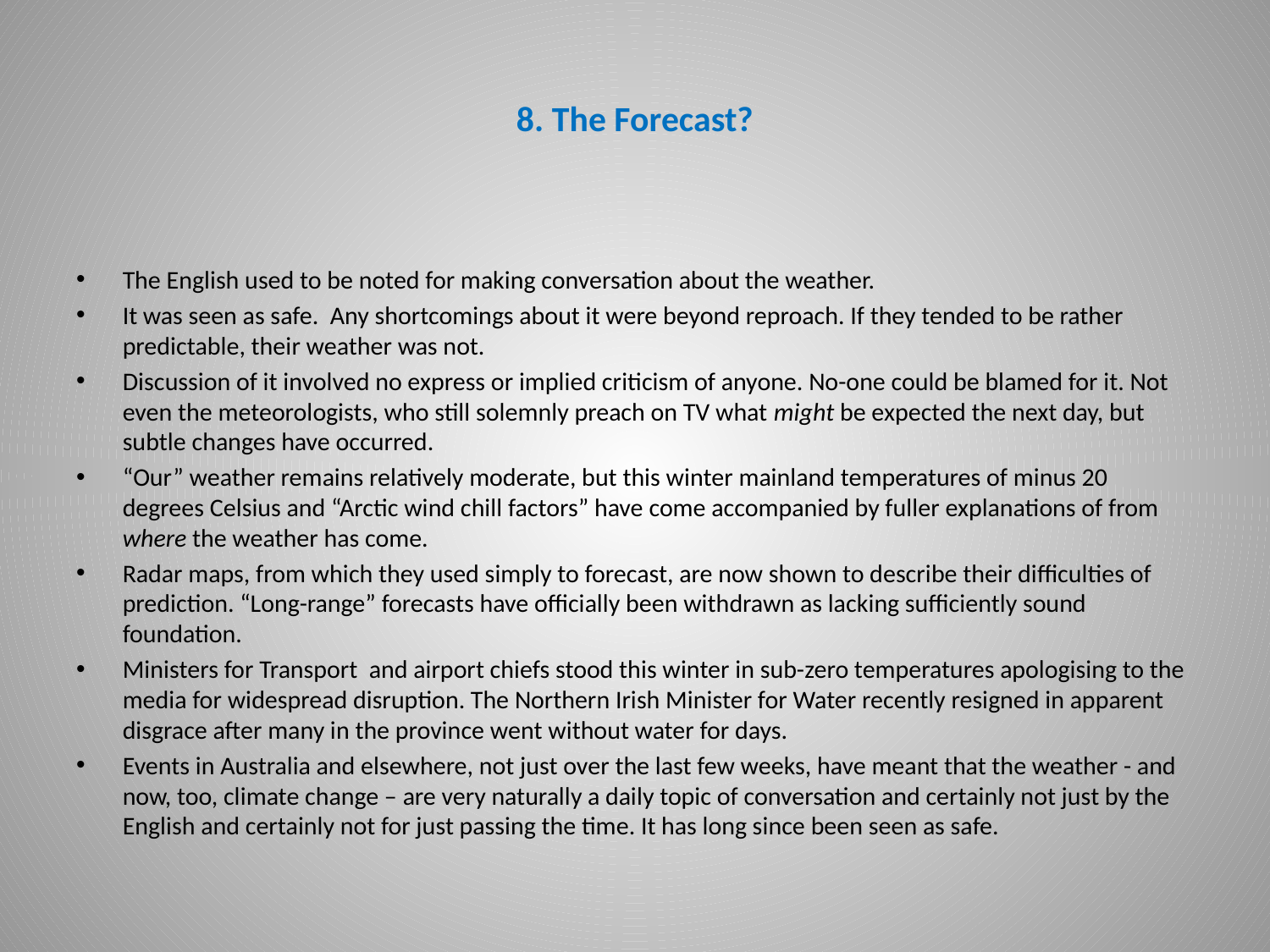

# 8. The Forecast?

The English used to be noted for making conversation about the weather.
It was seen as safe.  Any shortcomings about it were beyond reproach. If they tended to be rather predictable, their weather was not.
Discussion of it involved no express or implied criticism of anyone. No-one could be blamed for it. Not even the meteorologists, who still solemnly preach on TV what might be expected the next day, but subtle changes have occurred.
“Our” weather remains relatively moderate, but this winter mainland temperatures of minus 20 degrees Celsius and “Arctic wind chill factors” have come accompanied by fuller explanations of from where the weather has come.
Radar maps, from which they used simply to forecast, are now shown to describe their difficulties of prediction. “Long-range” forecasts have officially been withdrawn as lacking sufficiently sound foundation.
Ministers for Transport  and airport chiefs stood this winter in sub-zero temperatures apologising to the media for widespread disruption. The Northern Irish Minister for Water recently resigned in apparent disgrace after many in the province went without water for days.
Events in Australia and elsewhere, not just over the last few weeks, have meant that the weather - and now, too, climate change – are very naturally a daily topic of conversation and certainly not just by the English and certainly not for just passing the time. It has long since been seen as safe.